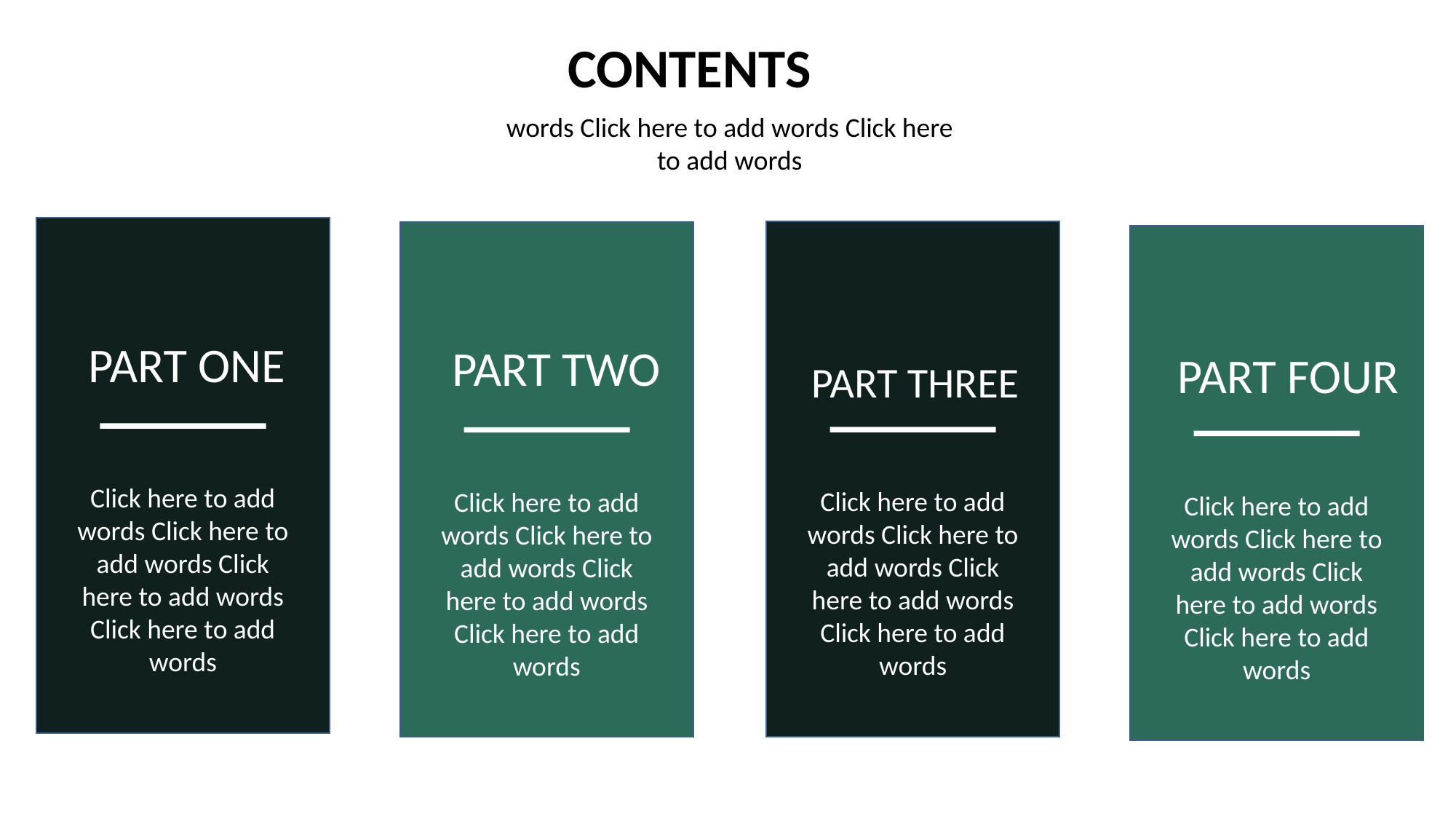

CONTENTS
words Click here to add words Click here to add words

PART ONE
PART TWO
PART FOUR
PART THREE

Click here to add words Click here to add words Click here to add words Click here to add words

Click here to add words Click here to add words Click here to add words Click here to add words

Click here to add words Click here to add words Click here to add words Click here to add words

Click here to add words Click here to add words Click here to add words Click here to add words